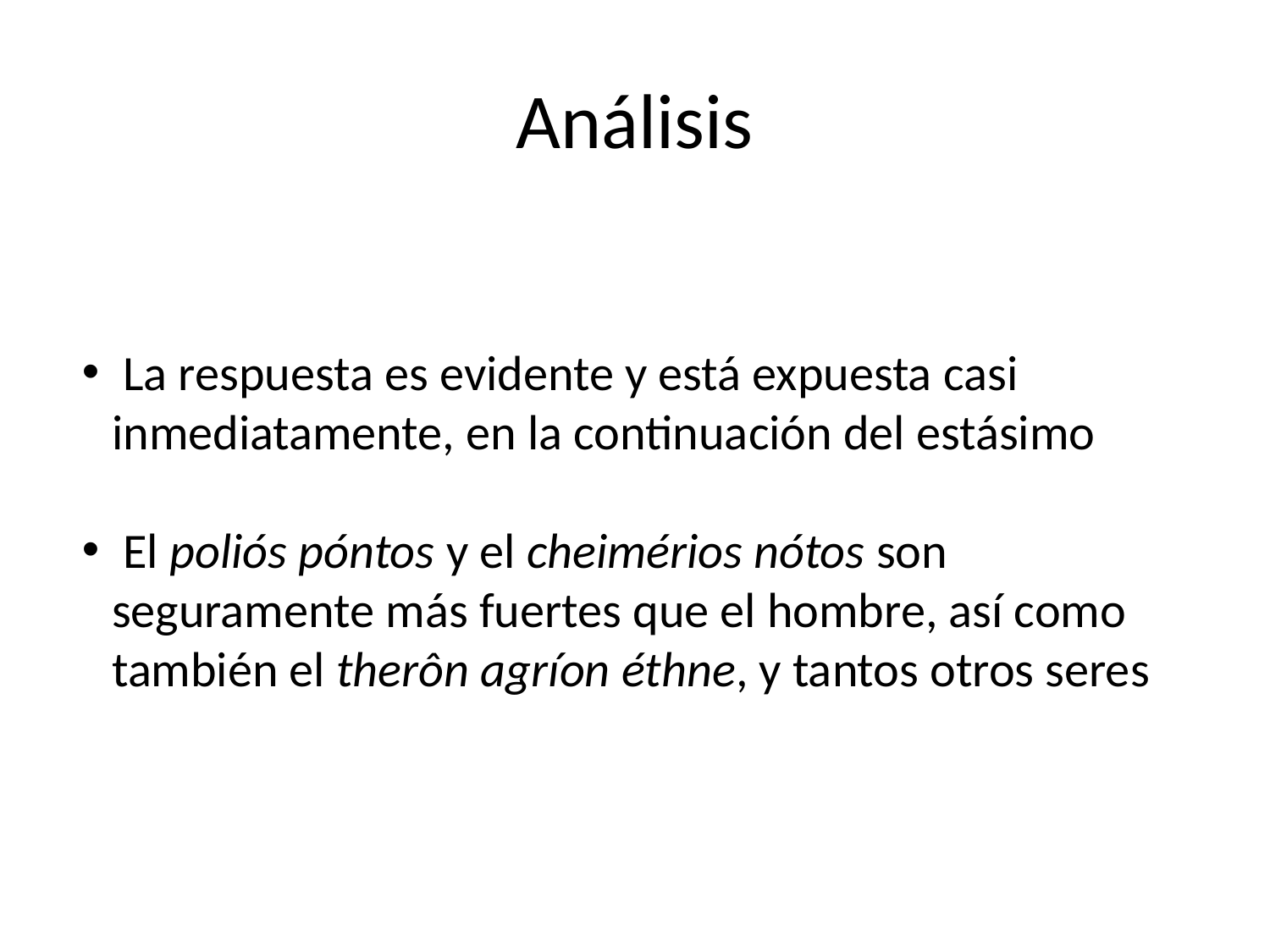

# Análisis
 La respuesta es evidente y está expuesta casi inmediatamente, en la continuación del estásimo

 El poliós póntos y el cheimérios nótos son seguramente más fuertes que el hombre, así como también el therôn agríon éthne, y tantos otros seres